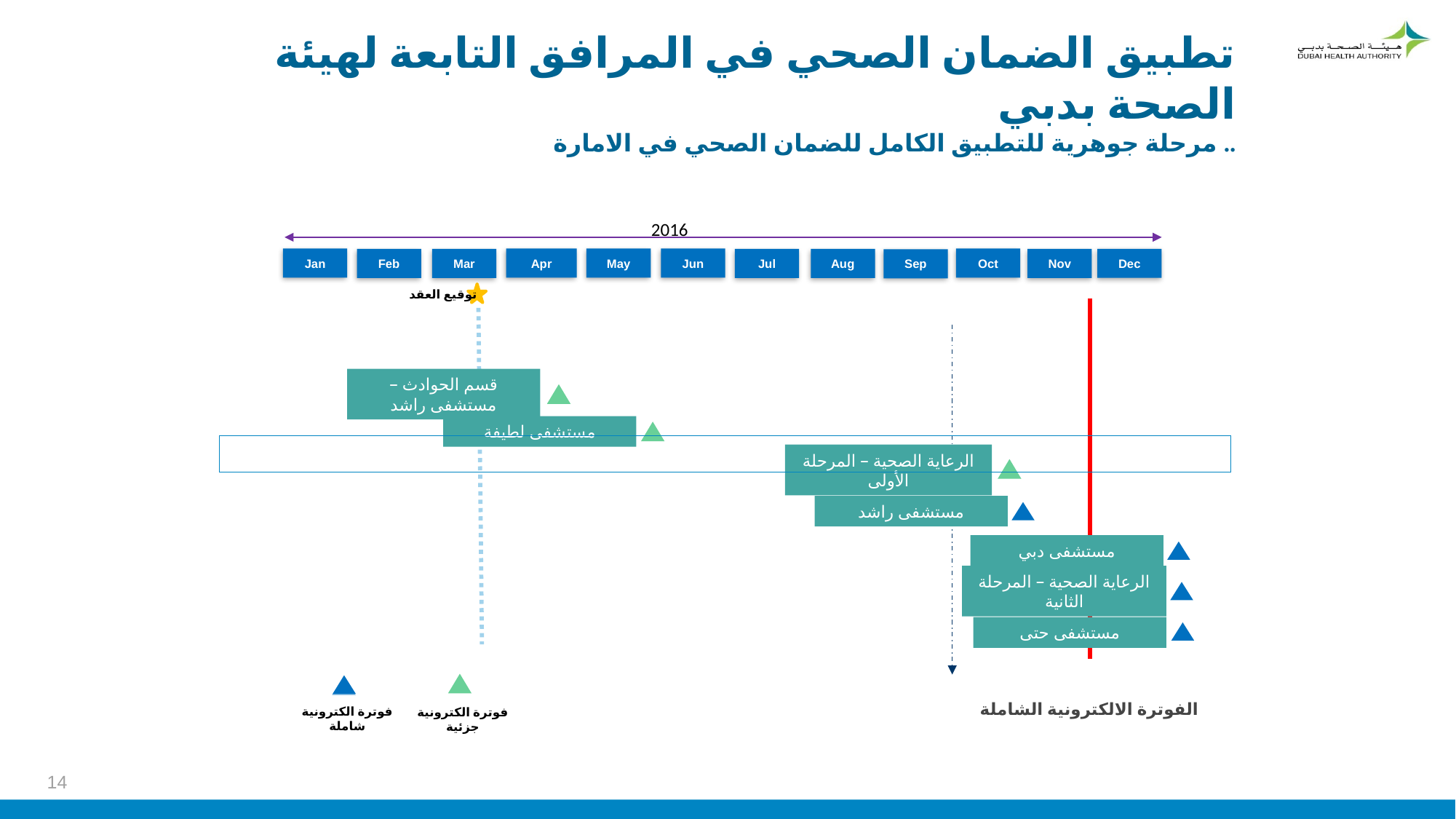

تطبيق الضمان الصحي في المرافق التابعة لهيئة الصحة بدبي
مرحلة جوهرية للتطبيق الكامل للضمان الصحي في الامارة ..
2016
Jan
Apr
May
Jun
Oct
Dec
Feb
Mar
Jul
Aug
Nov
Sep

توقيع العقد

قسم الحوادث – مستشفى راشد

مستشفى لطيفة

الرعاية الصحية – المرحلة الأولى

مستشفى راشد

مستشفى دبي

الرعاية الصحية – المرحلة الثانية

مستشفى حتى

الفوترة الالكترونية الشاملة
فوترة الكترونية شاملة
فوترة الكترونية جزئية